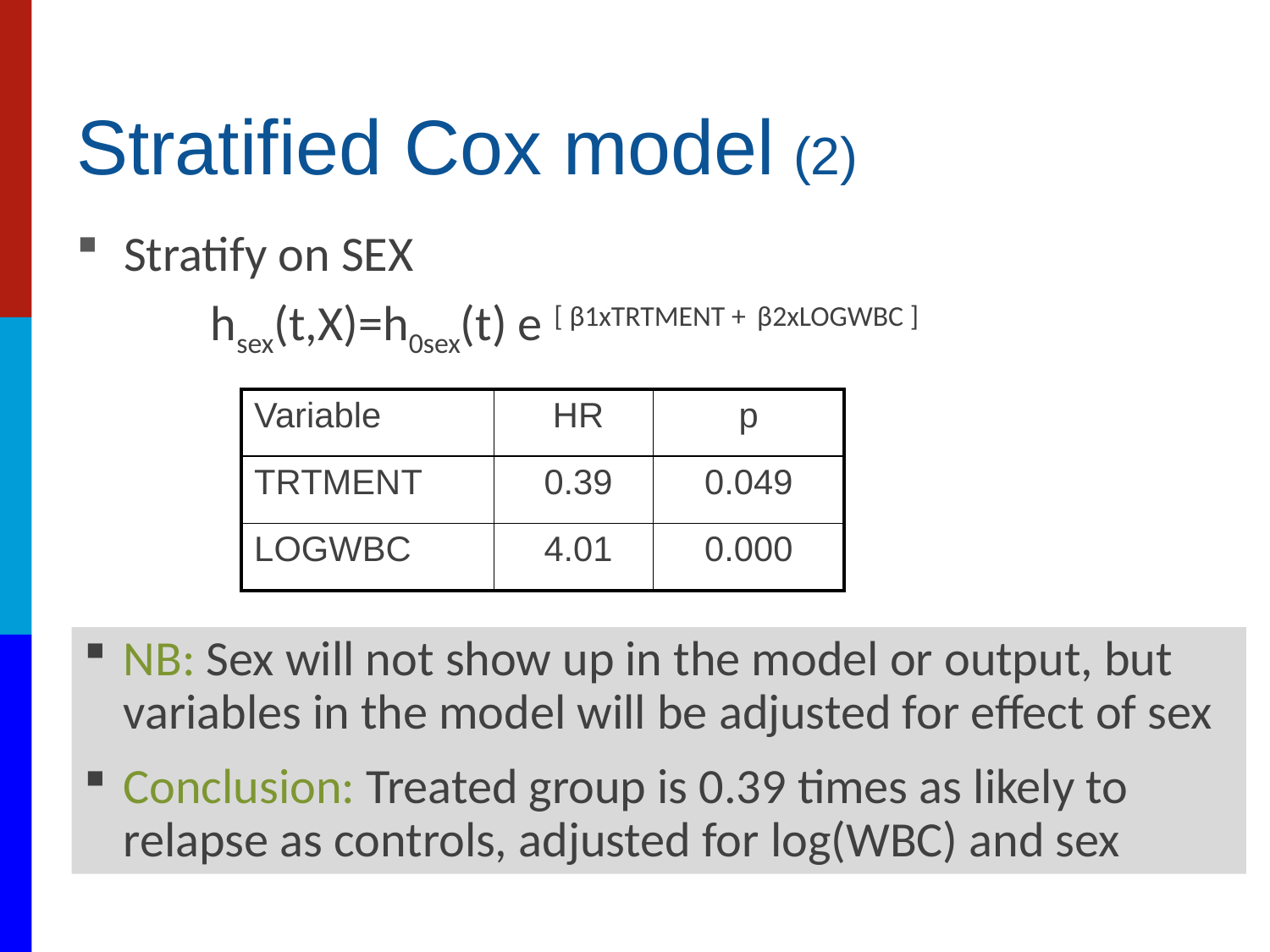

# Stratified Cox model (2)
Stratify on SEX
            hsex(t,X)=h0sex(t) e [ β1xTRTMENT + β2xLOGWBC ]
| Variable | HR | p |
| --- | --- | --- |
| TRTMENT | 0.39 | 0.049 |
| LOGWBC | 4.01 | 0.000 |
NB: Sex will not show up in the model or output, but variables in the model will be adjusted for effect of sex
Conclusion: Treated group is 0.39 times as likely to relapse as controls, adjusted for log(WBC) and sex